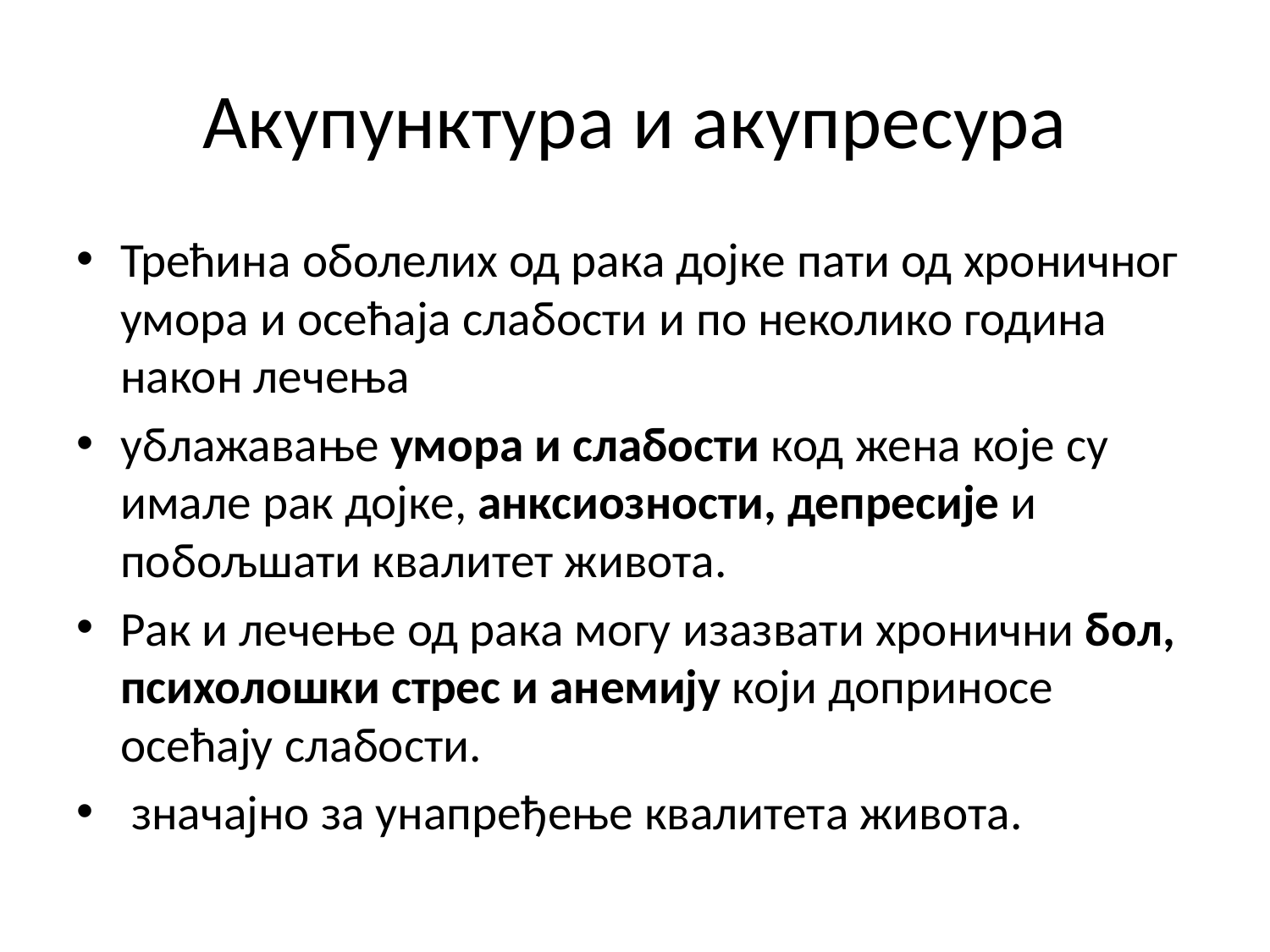

# Акупунктура и акупресура
Трећина оболелих од рака дојке пати од хроничног умора и осећаја слабости и по неколико година након лечења
ублажавање умора и слабости код жена које су имале рак дојке, анксиозности, депресије и побољшати квалитет живота.
Рак и лечење од рака могу изазвати хронични бол, психолошки стрес и анемију који доприносе осећају слабости.
 значајно за унапређење квалитета живота.